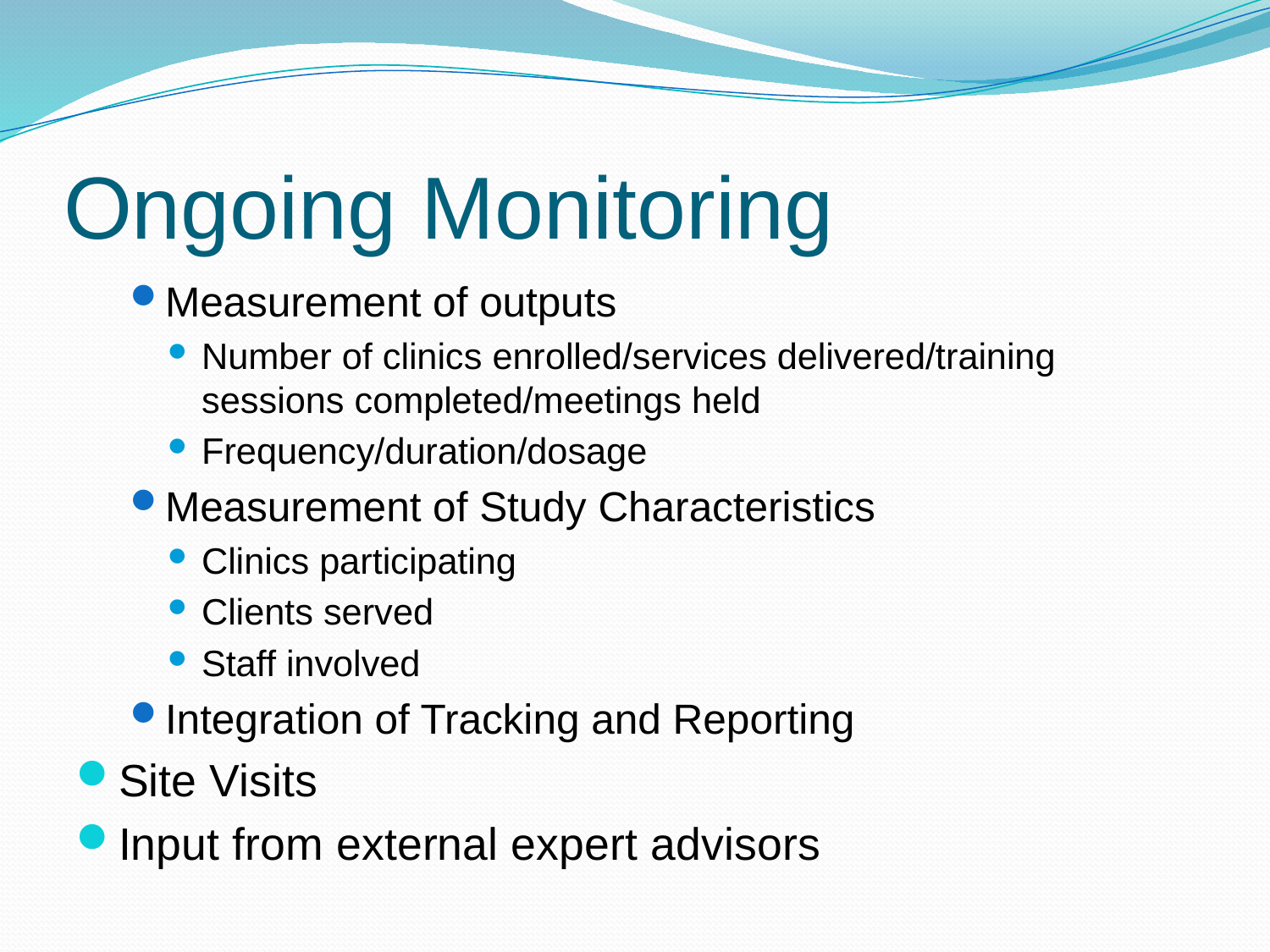

# Ongoing Monitoring
Measurement of outputs
Number of clinics enrolled/services delivered/training sessions completed/meetings held
Frequency/duration/dosage
Measurement of Study Characteristics
Clinics participating
Clients served
Staff involved
Integration of Tracking and Reporting
Site Visits
Input from external expert advisors